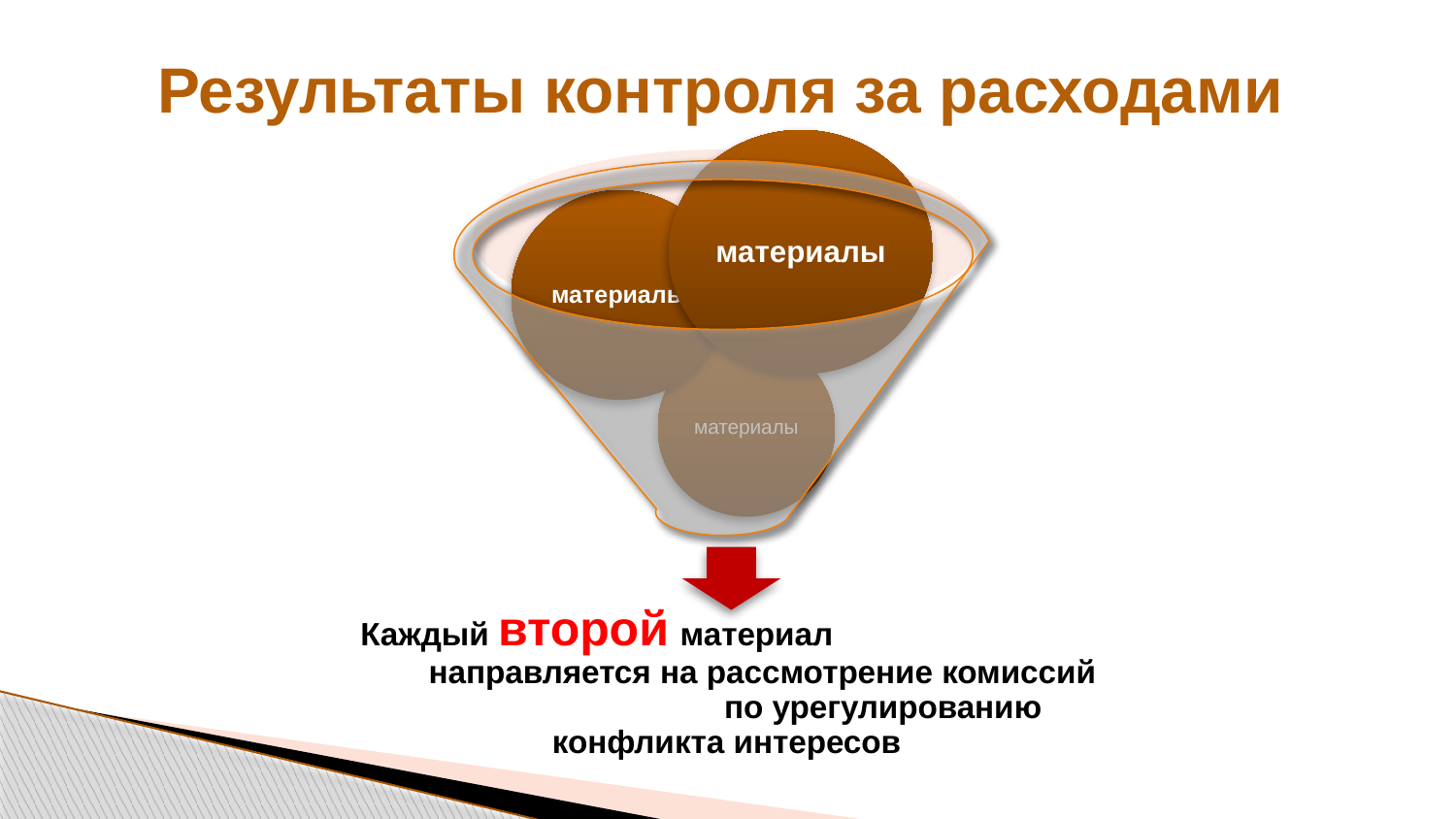

# Результаты контроля за расходами
Каждый второй материал                                      направляется на рассмотрение комиссий                                    по урегулированию конфликта интересов
материалы
материалы
материалы